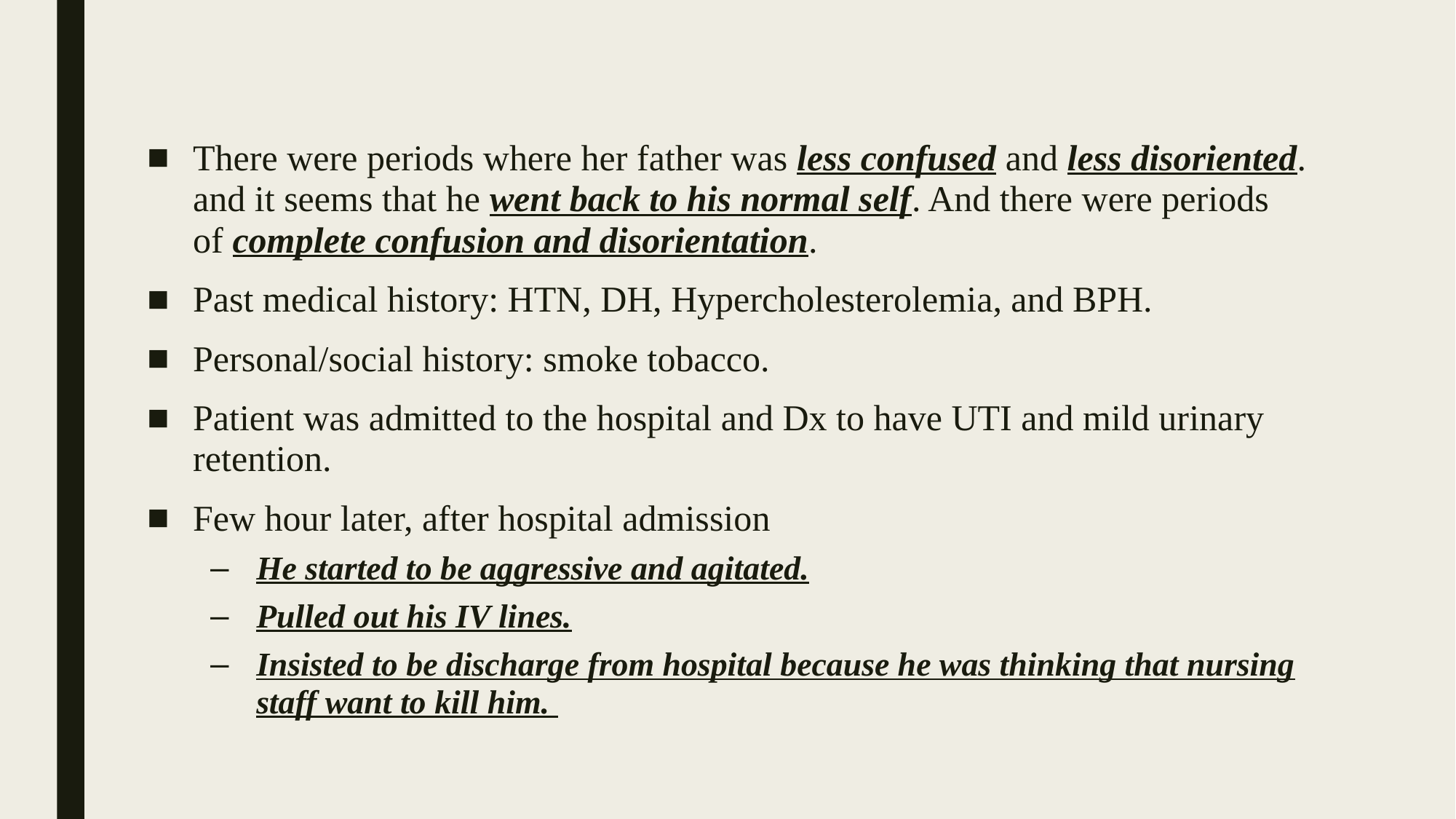

There were periods where her father was less confused and less disoriented. and it seems that he went back to his normal self. And there were periods of complete confusion and disorientation.
Past medical history: HTN, DH, Hypercholesterolemia, and BPH.
Personal/social history: smoke tobacco.
Patient was admitted to the hospital and Dx to have UTI and mild urinary retention.
Few hour later, after hospital admission
He started to be aggressive and agitated.
Pulled out his IV lines.
Insisted to be discharge from hospital because he was thinking that nursing staff want to kill him.